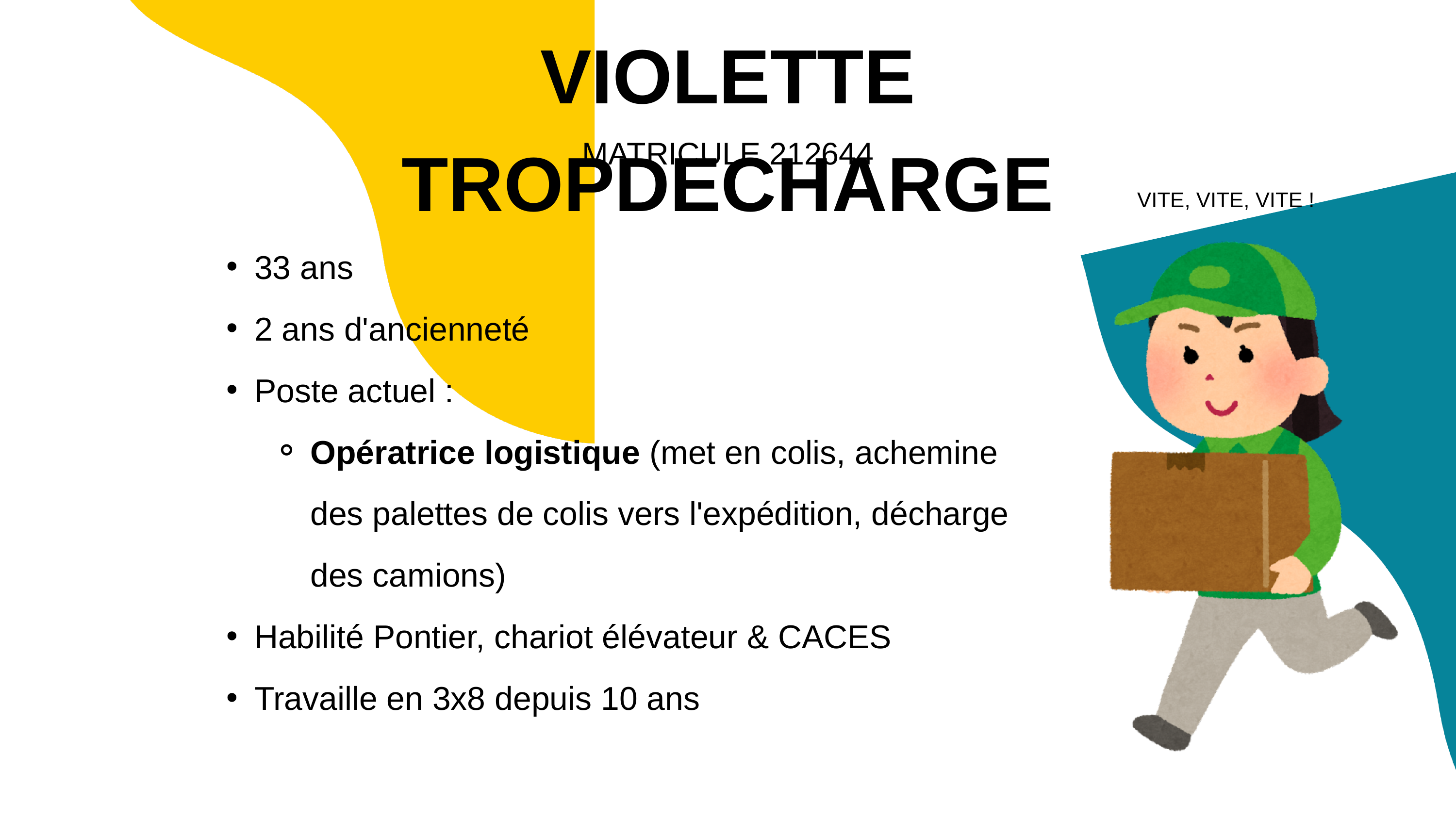

VIOLETTE TROPDECHARGE
MATRICULE 212644
VITE, VITE, VITE !
33 ans​
2 ans d'ancienneté​
Poste actuel : ​
Opératrice logistique (met en colis, achemine des palettes de colis vers l'expédition, décharge des camions)​
Habilité Pontier, chariot élévateur & CACES​
Travaille en 3x8 depuis 10 ans